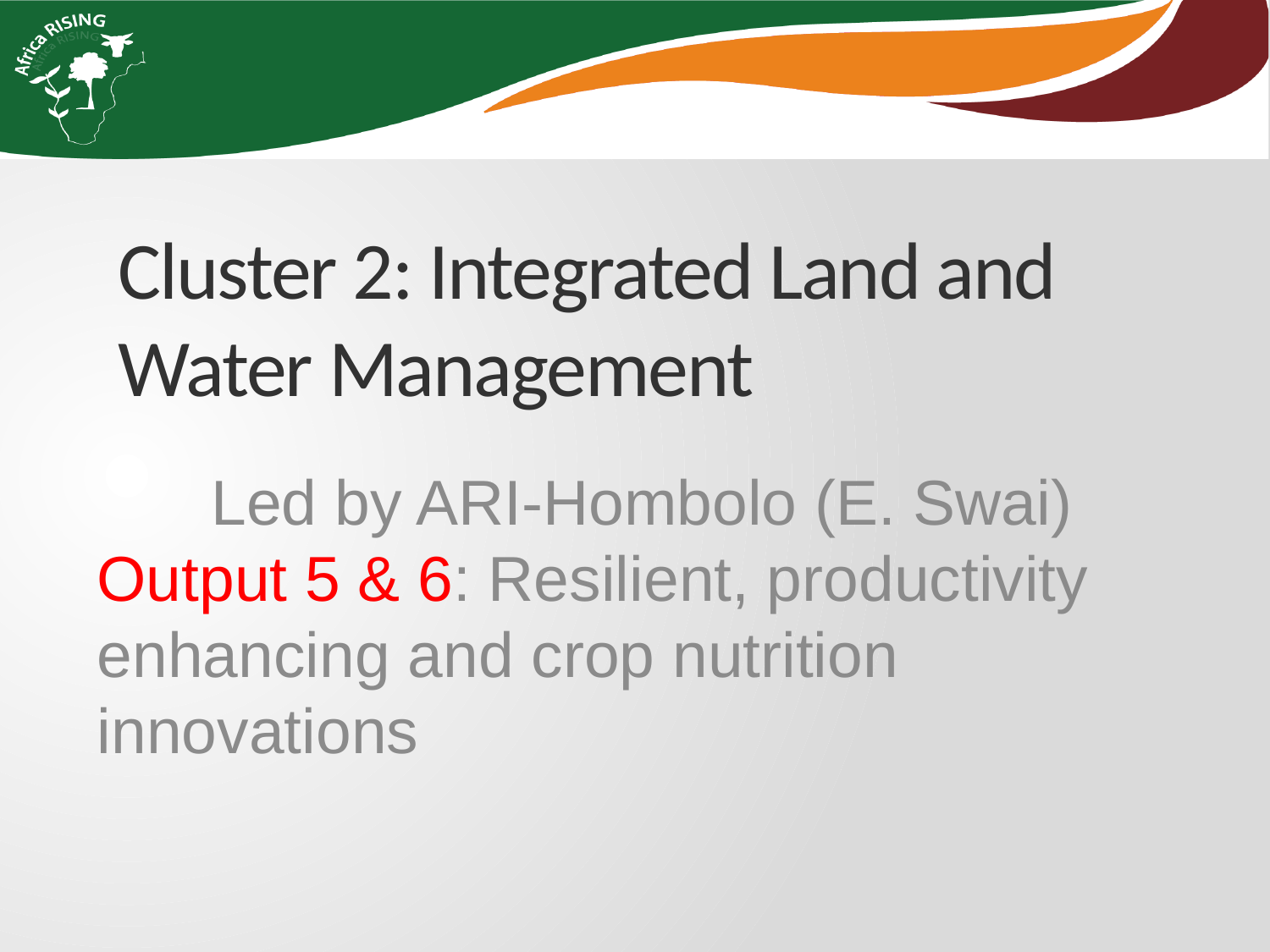

# Cluster 2: Integrated Land and Water Management
Led by ARI-Hombolo (E. Swai)
Output 5 & 6: Resilient, productivity enhancing and crop nutrition innovations